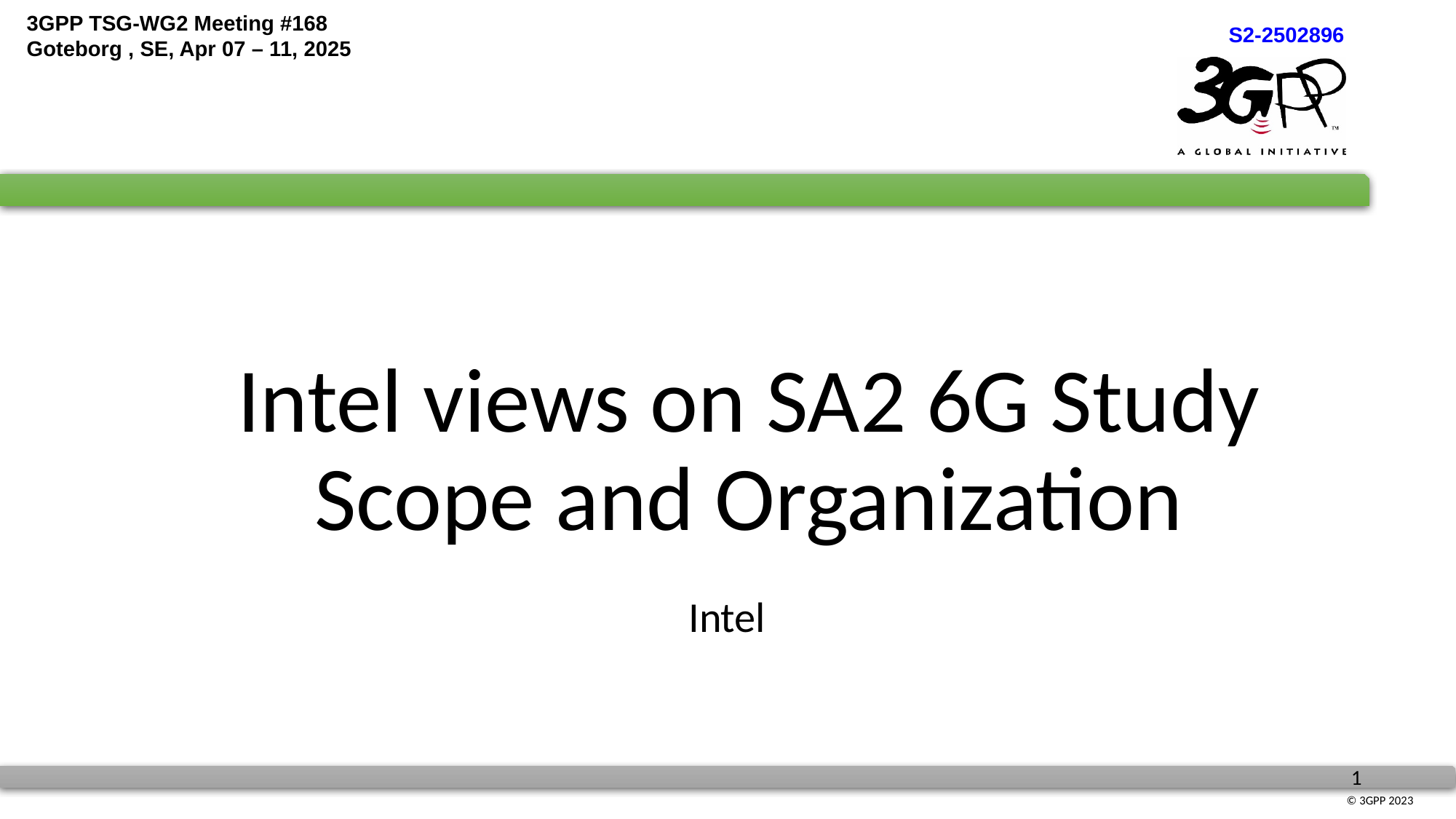

# Intel views on SA2 6G Study Scope and Organization
Intel